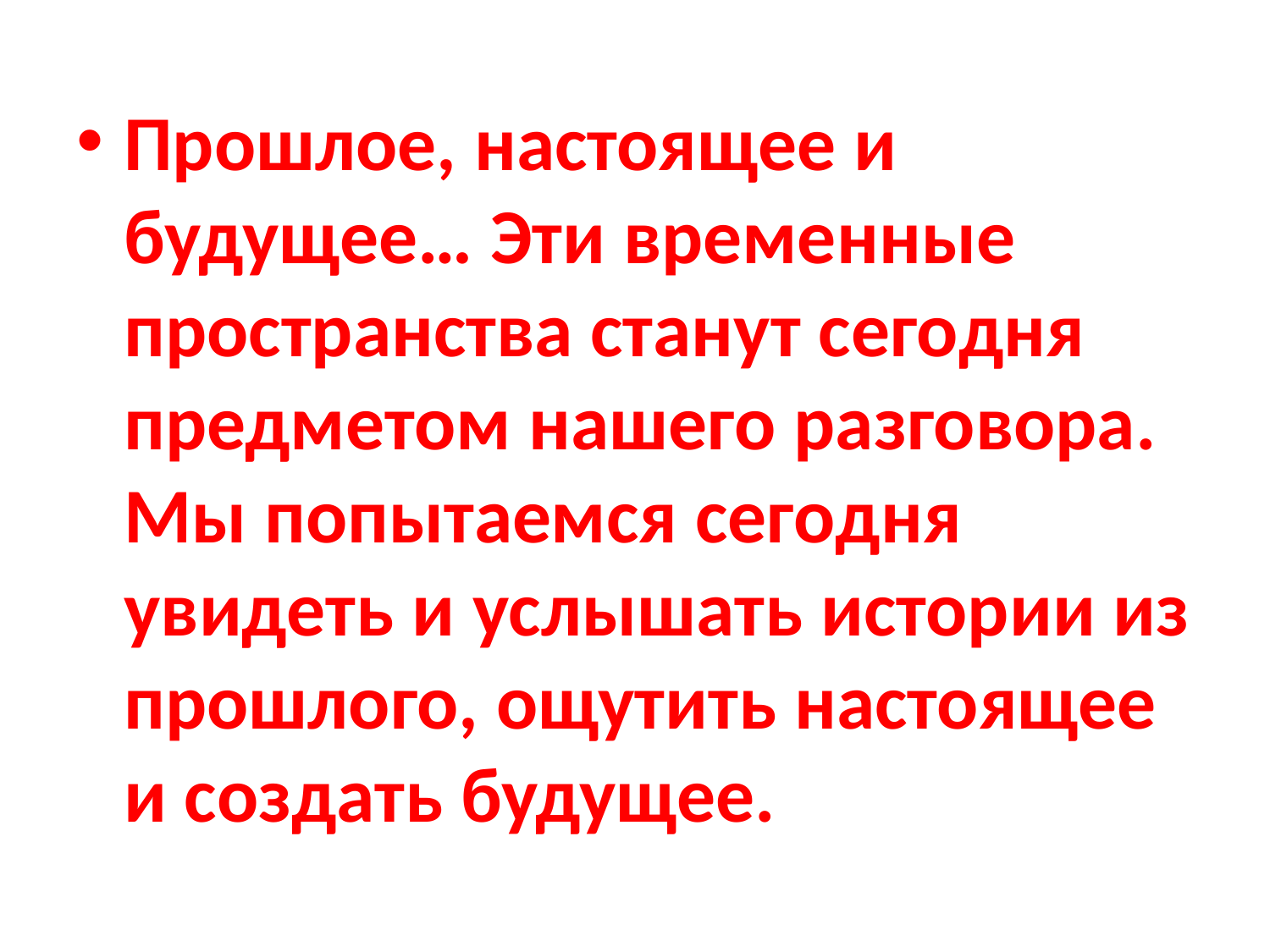

#
Прошлое, настоящее и будущее… Эти временные пространства станут сегодня предметом нашего разговора. Мы попытаемся сегодня увидеть и услышать истории из прошлого, ощутить настоящее и создать будущее.